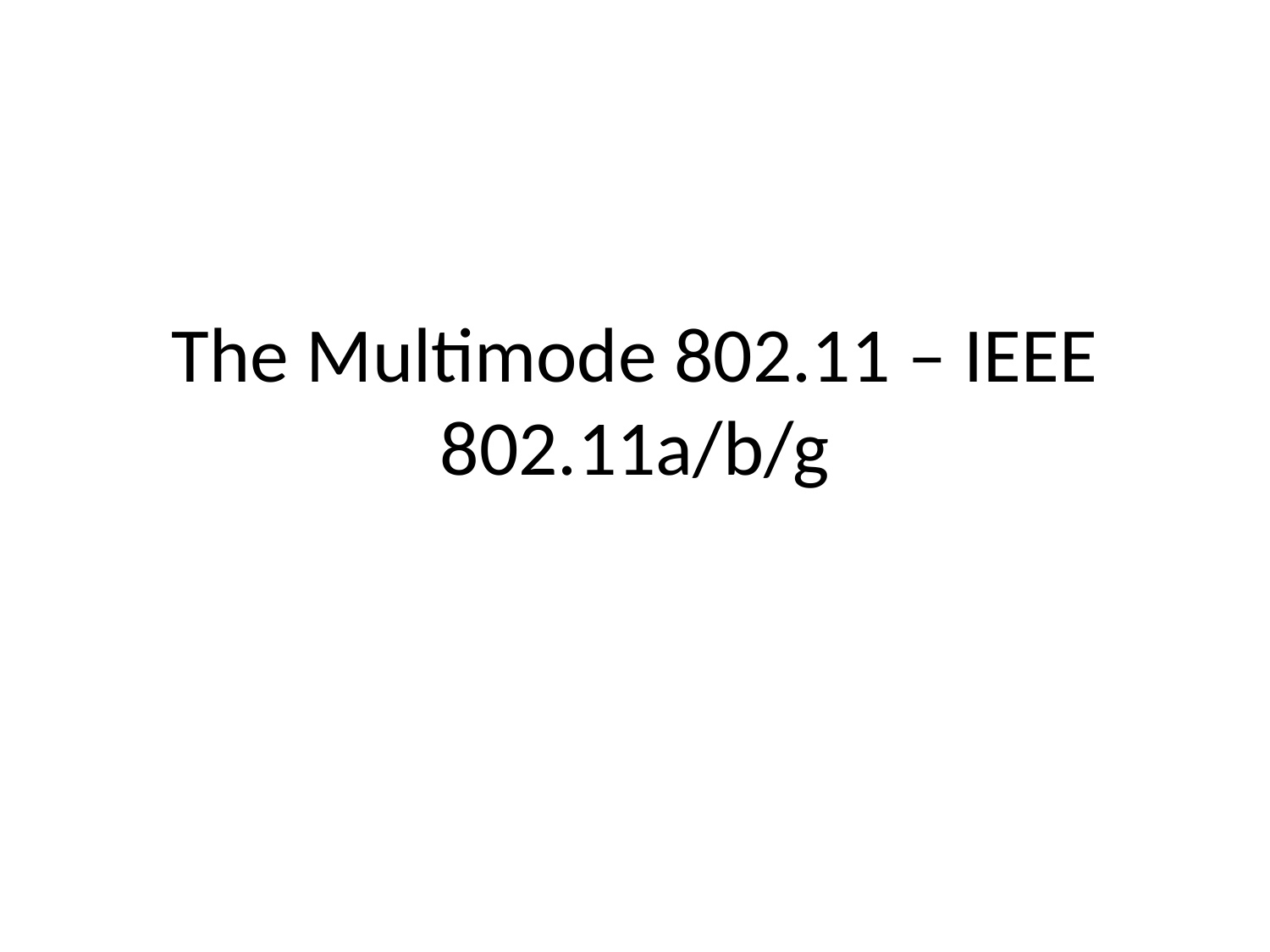

# The Multimode 802.11 – IEEE 802.11a/b/g